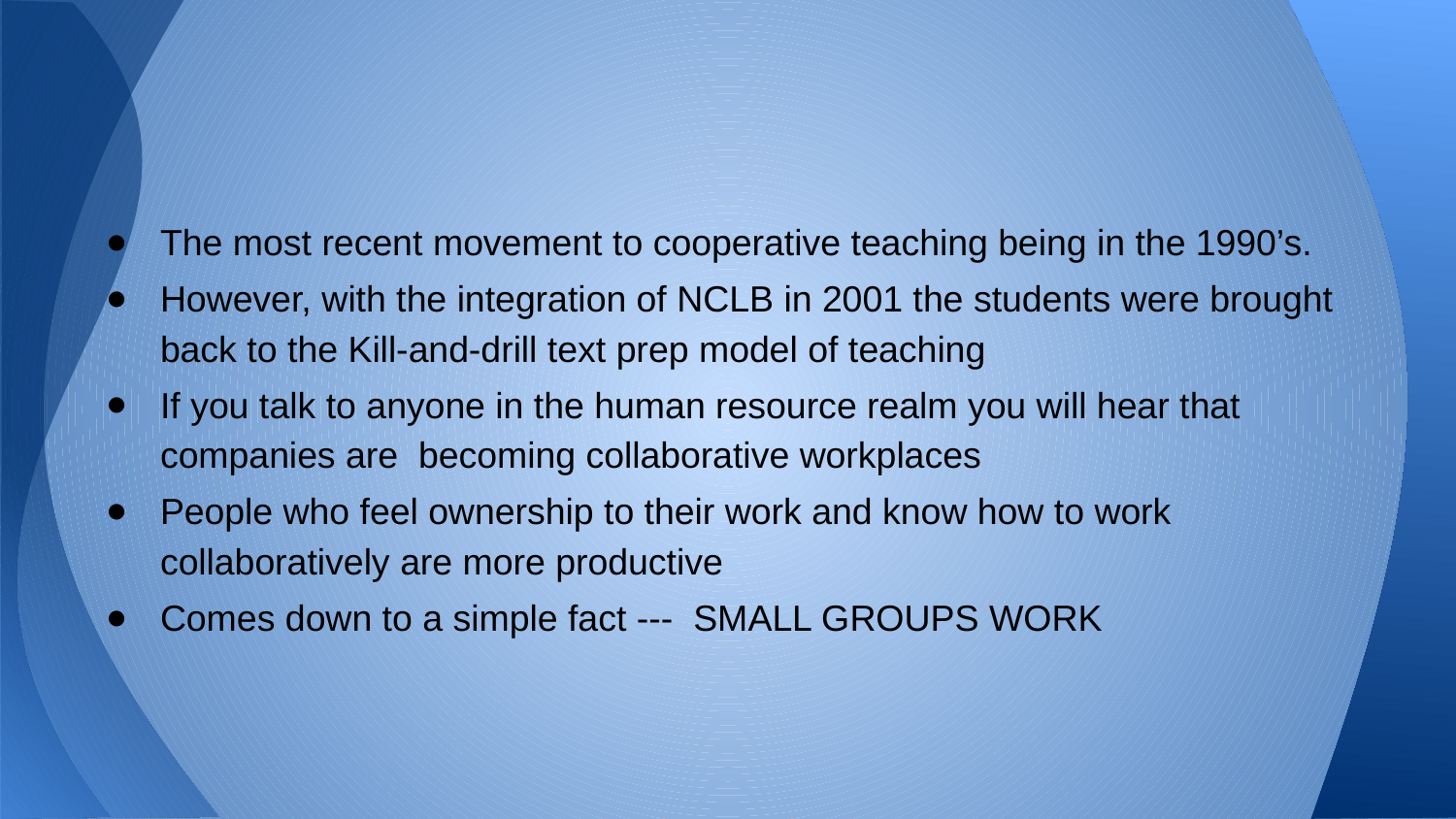

#
The most recent movement to cooperative teaching being in the 1990’s.
However, with the integration of NCLB in 2001 the students were brought back to the Kill-and-drill text prep model of teaching
If you talk to anyone in the human resource realm you will hear that  companies are  becoming collaborative workplaces
People who feel ownership to their work and know how to work collaboratively are more productive
Comes down to a simple fact ---  SMALL GROUPS WORK